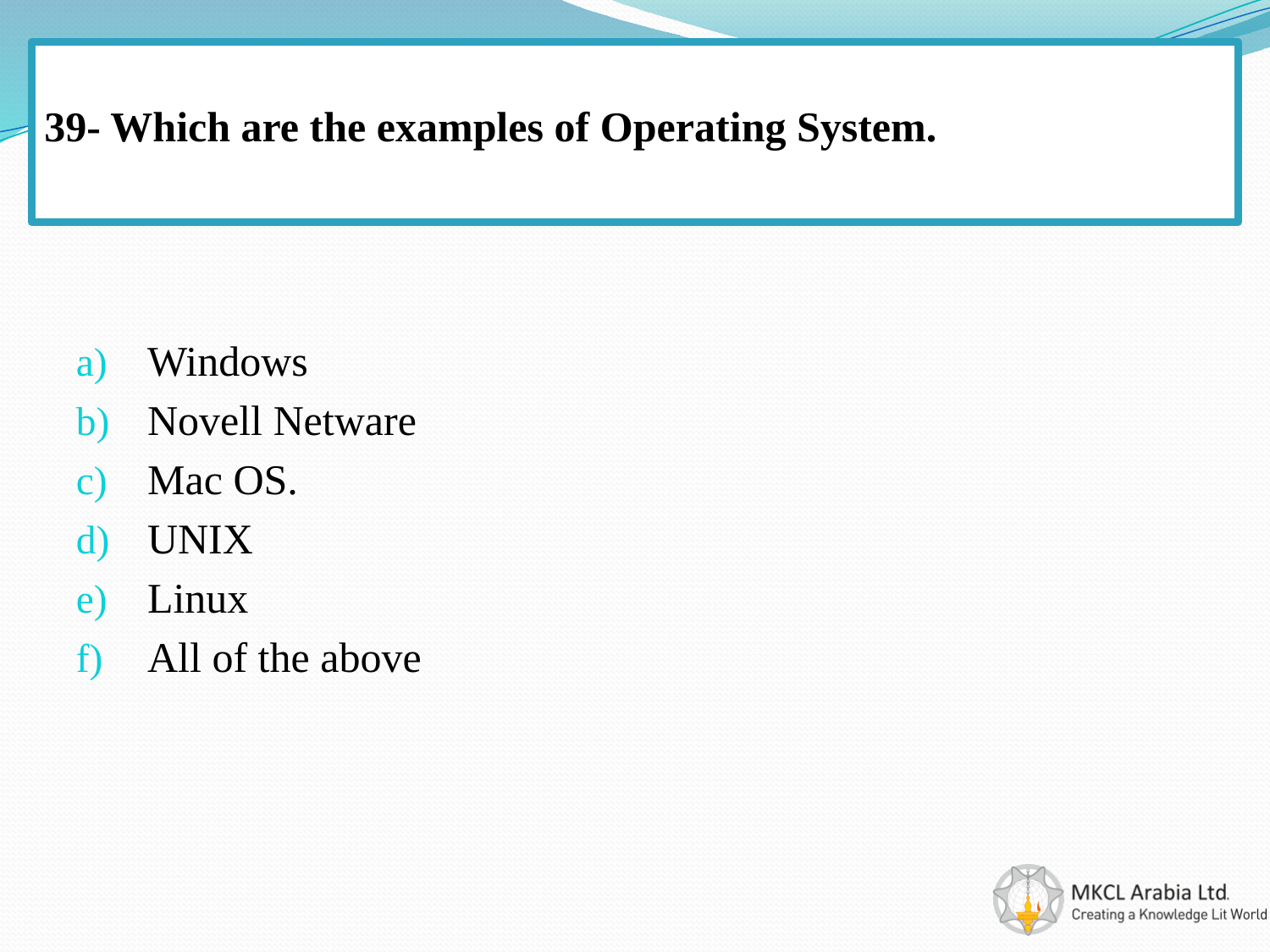

# 39- Which are the examples of Operating System.

Windows
Novell Netware
Mac OS.
UNIX
Linux
All of the above